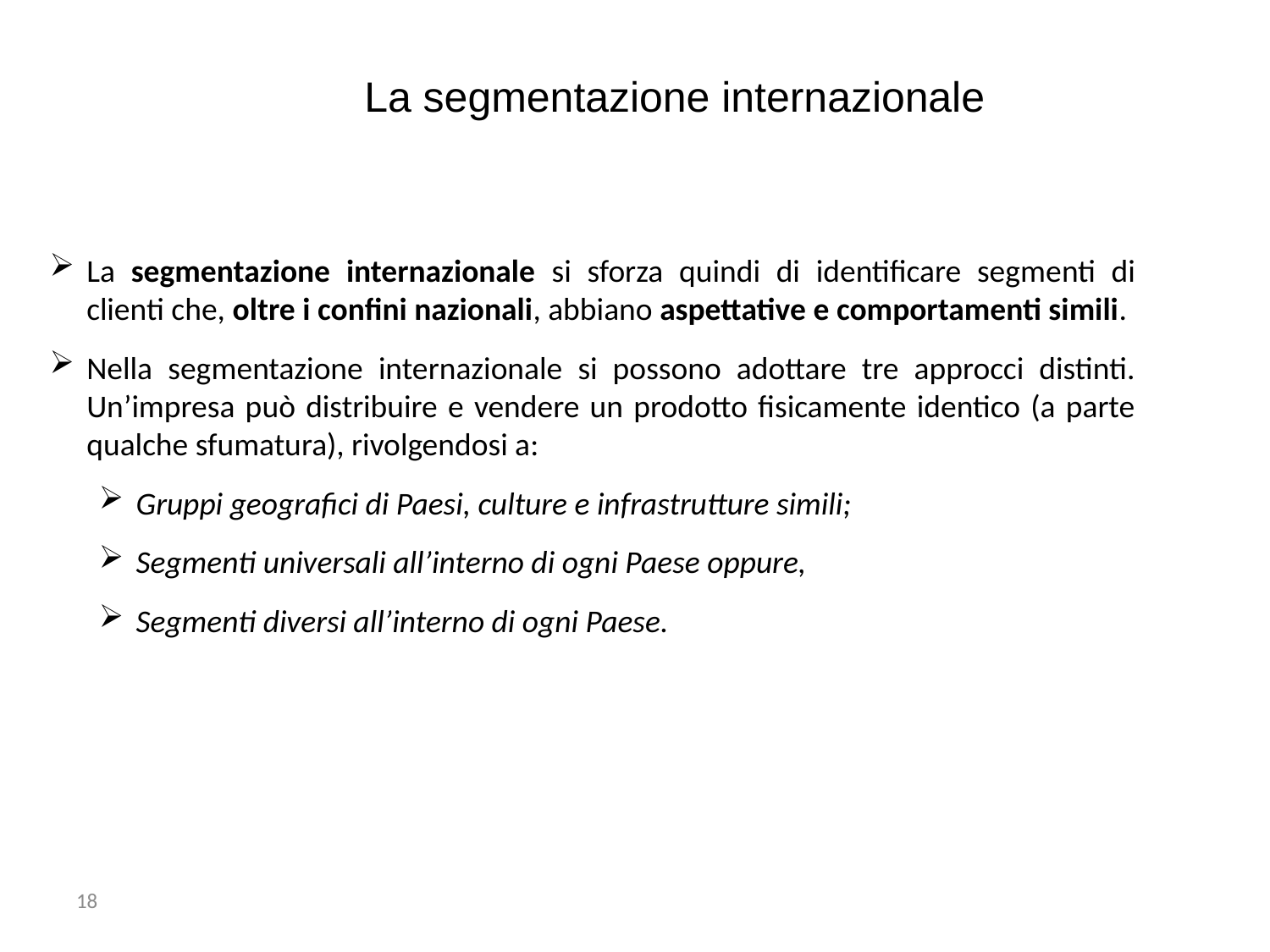

# La segmentazione internazionale
La segmentazione internazionale si sforza quindi di identificare segmenti di clienti che, oltre i confini nazionali, abbiano aspettative e comportamenti simili.
Nella segmentazione internazionale si possono adottare tre approcci distinti. Un’impresa può distribuire e vendere un prodotto fisicamente identico (a parte qualche sfumatura), rivolgendosi a:
Gruppi geografici di Paesi, culture e infrastrutture simili;
Segmenti universali all’interno di ogni Paese oppure,
Segmenti diversi all’interno di ogni Paese.

18